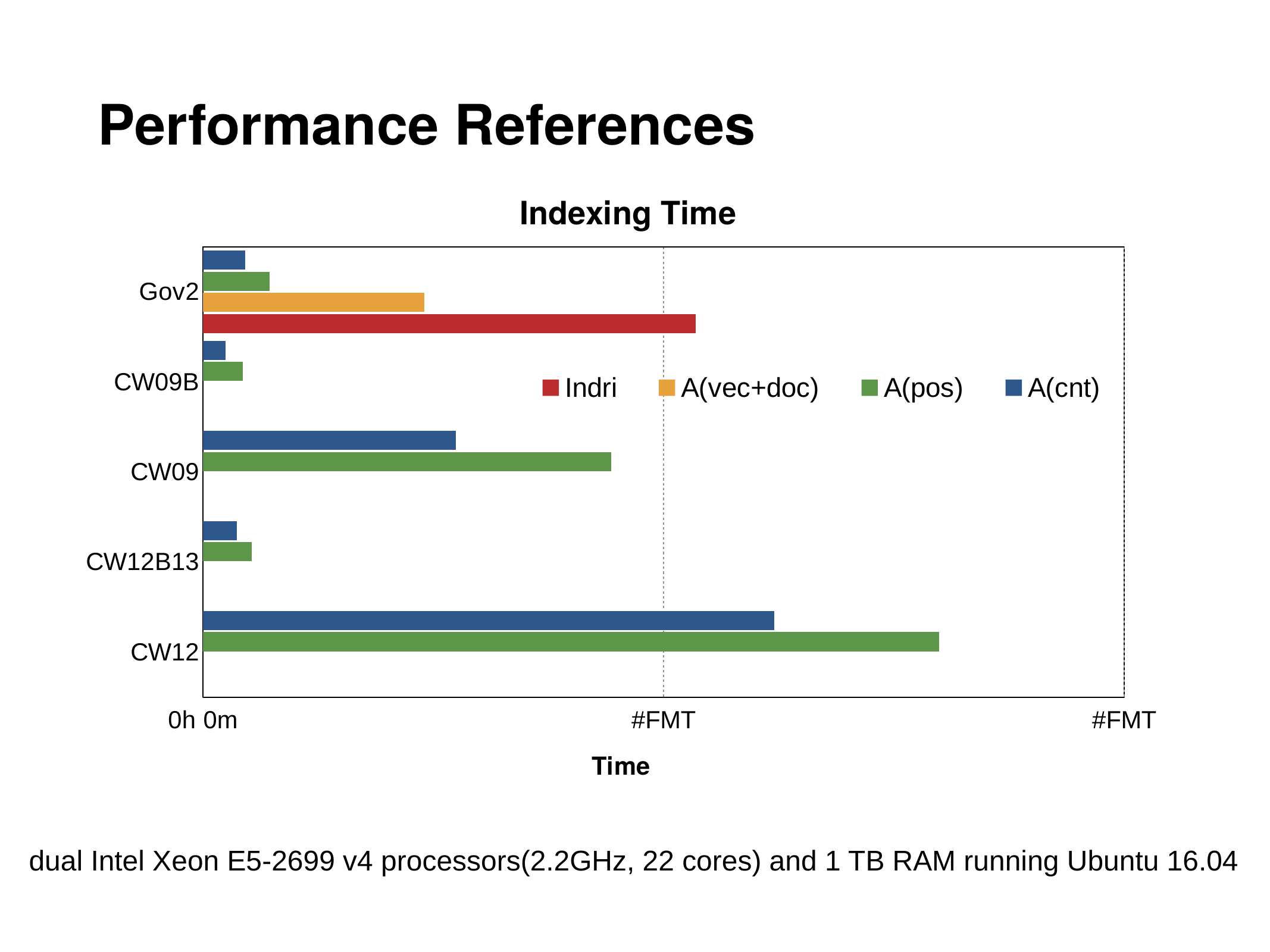

# Performance References

[unsupported chart]

dual Intel Xeon E5-2699 v4 processors(2.2GHz, 22 cores) and 1 TB RAM running Ubuntu 16.04
56